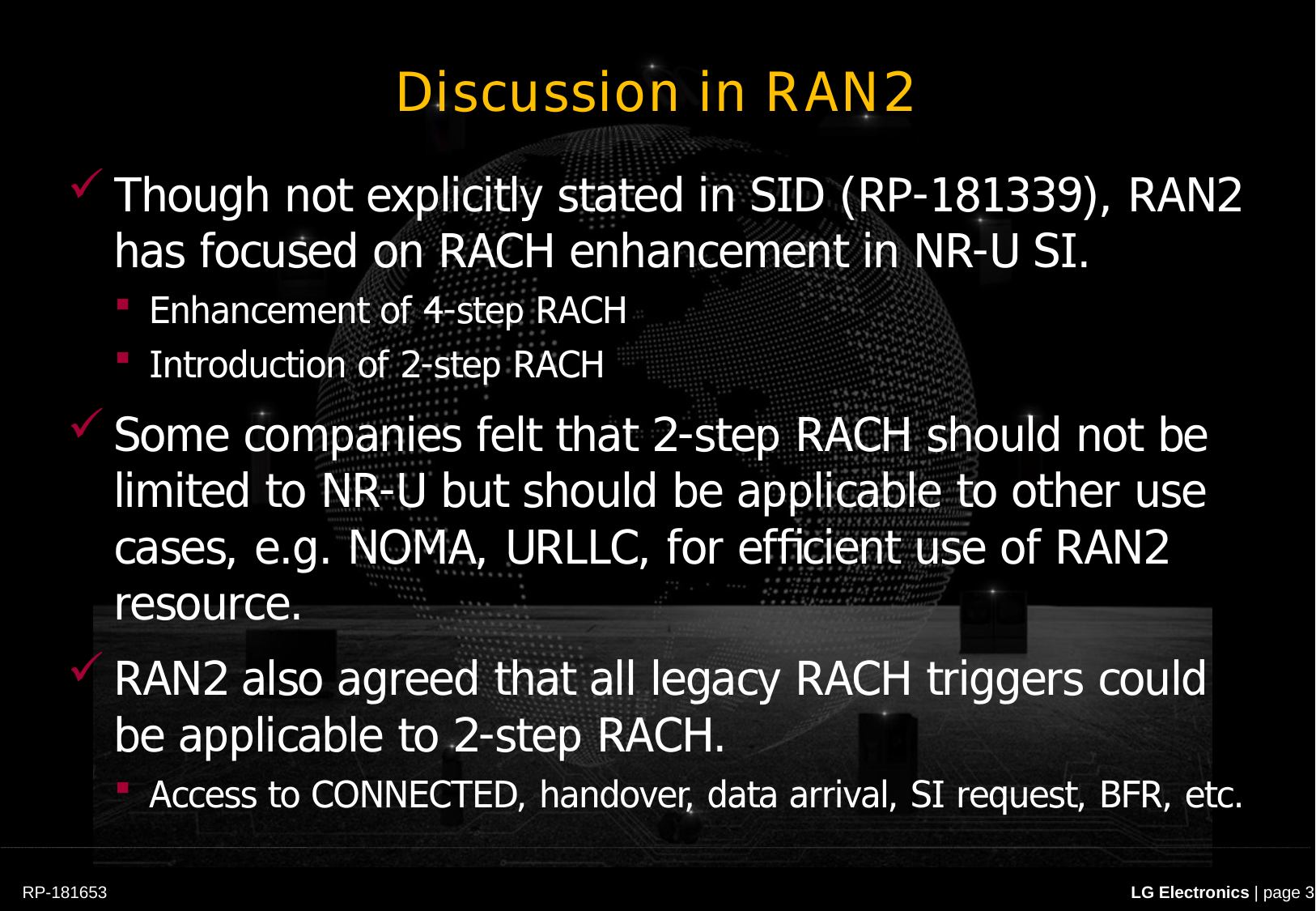

# Discussion in RAN2
Though not explicitly stated in SID (RP-181339), RAN2 has focused on RACH enhancement in NR-U SI.
Enhancement of 4-step RACH
Introduction of 2-step RACH
Some companies felt that 2-step RACH should not be limited to NR-U but should be applicable to other use cases, e.g. NOMA, URLLC, for efficient use of RAN2 resource.
RAN2 also agreed that all legacy RACH triggers could be applicable to 2-step RACH.
Access to CONNECTED, handover, data arrival, SI request, BFR, etc.